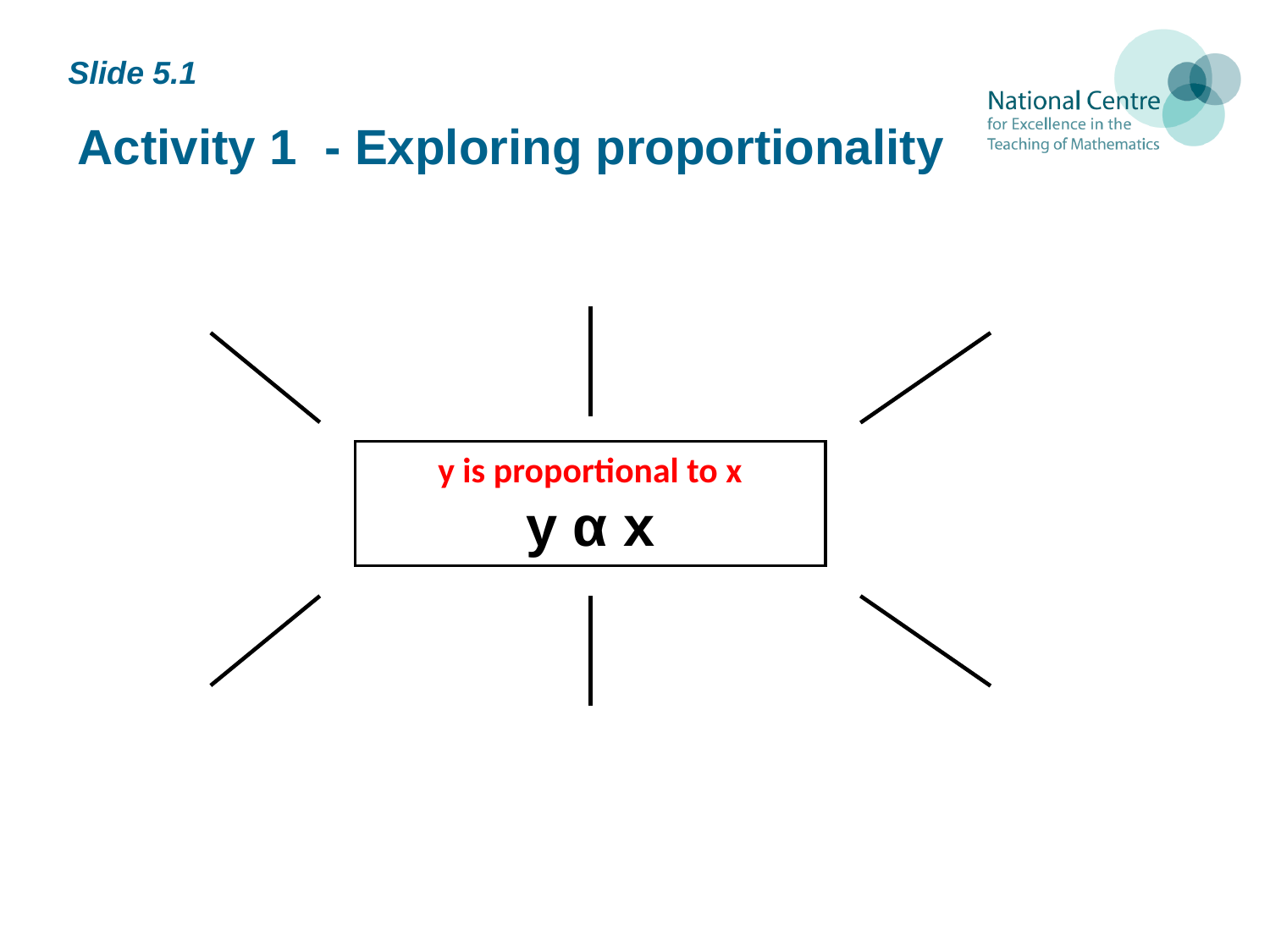

Slide 5.1
# Activity 1  - Exploring proportionality
y is proportional to x
y α x